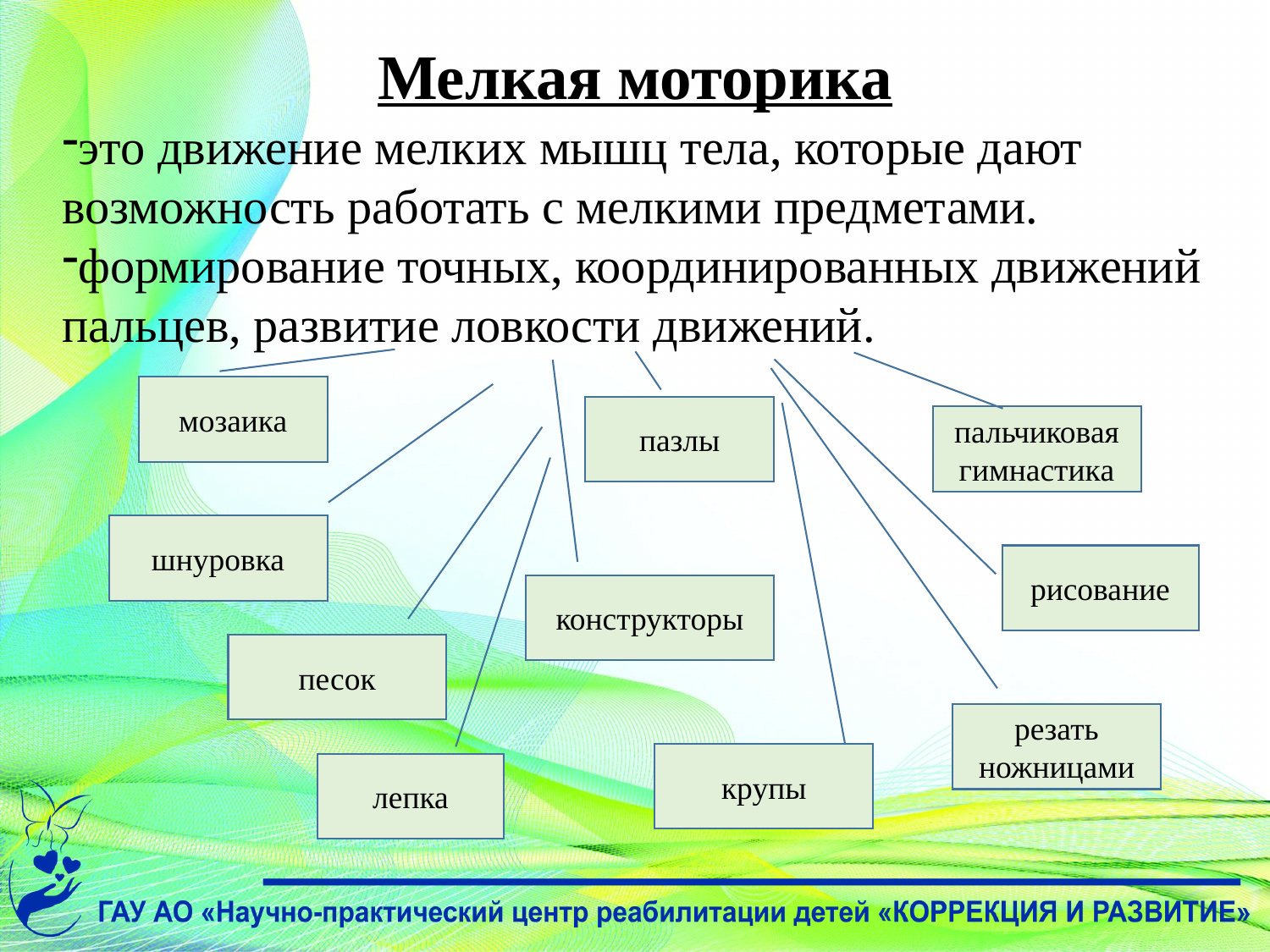

# Мелкая моторика
это движение мелких мышц тела, которые дают возможность работать с мелкими предметами.
формирование точных, координированных движений пальцев, развитие ловкости движений.
мозаика
пазлы
пальчиковая гимнастика
шнуровка
рисование
конструкторы
песок
резать ножницами
крупы
лепка